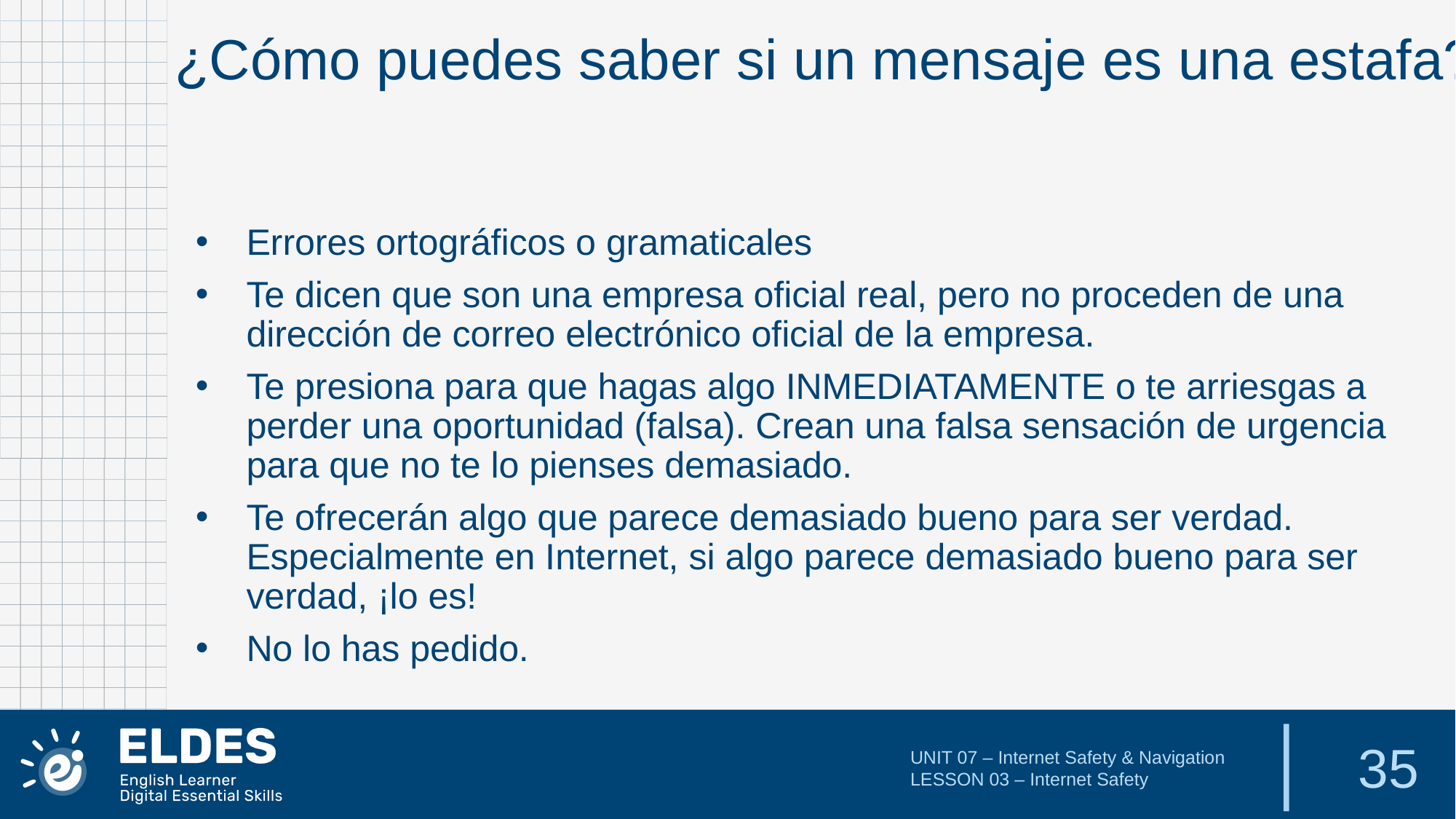

¿Cómo puedes saber si un mensaje es una estafa?

Errores ortográficos o gramaticales
Te dicen que son una empresa oficial real, pero no proceden de una dirección de correo electrónico oficial de la empresa.
Te presiona para que hagas algo INMEDIATAMENTE o te arriesgas a perder una oportunidad (falsa). Crean una falsa sensación de urgencia para que no te lo pienses demasiado.
Te ofrecerán algo que parece demasiado bueno para ser verdad. Especialmente en Internet, si algo parece demasiado bueno para ser verdad, ¡lo es!
No lo has pedido.
35
UNIT 07 – Internet Safety & Navigation
LESSON 03 – Internet Safety